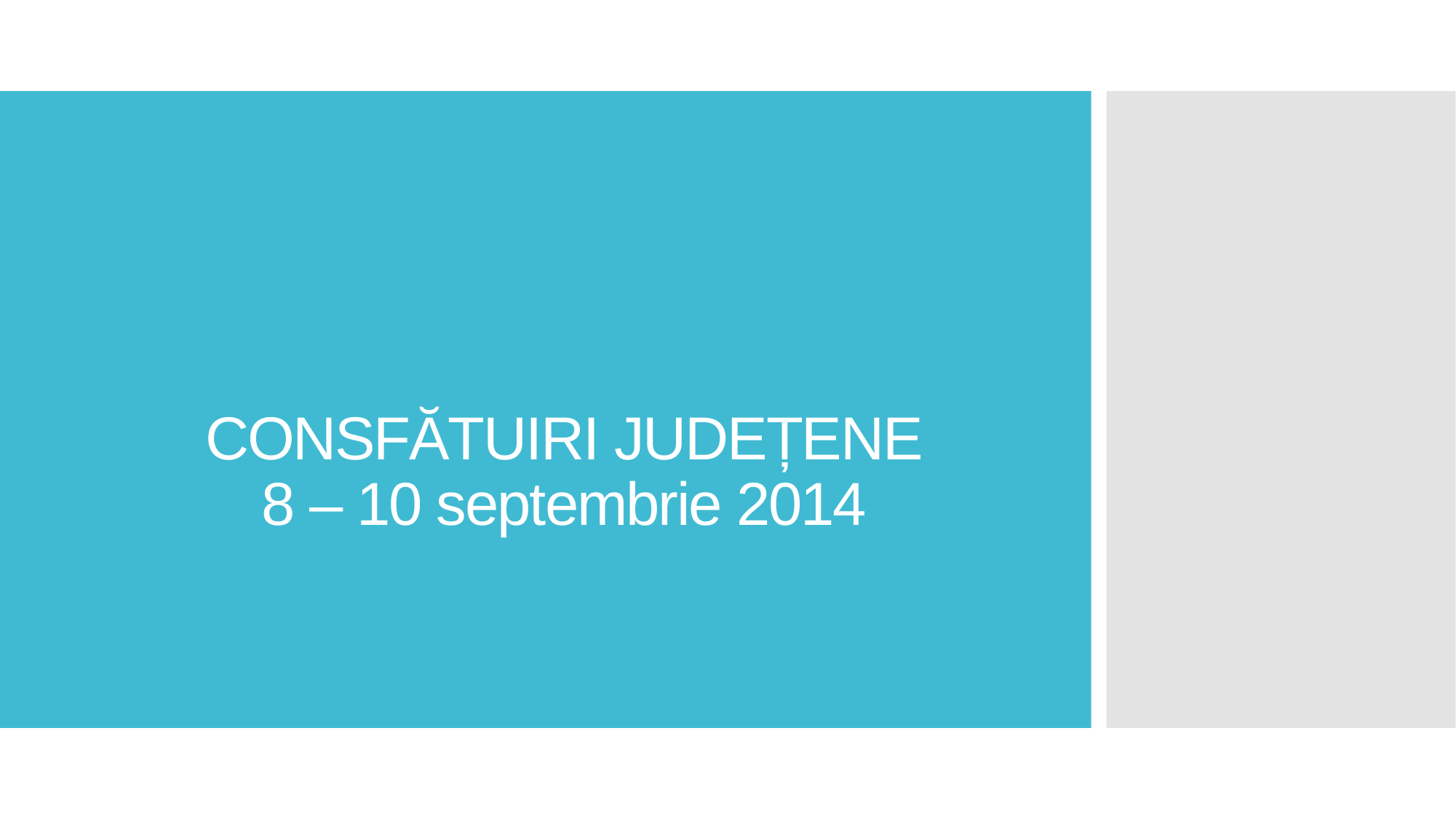

# CONSFĂTUIRI JUDEȚENE 8 – 10 septembrie 2014